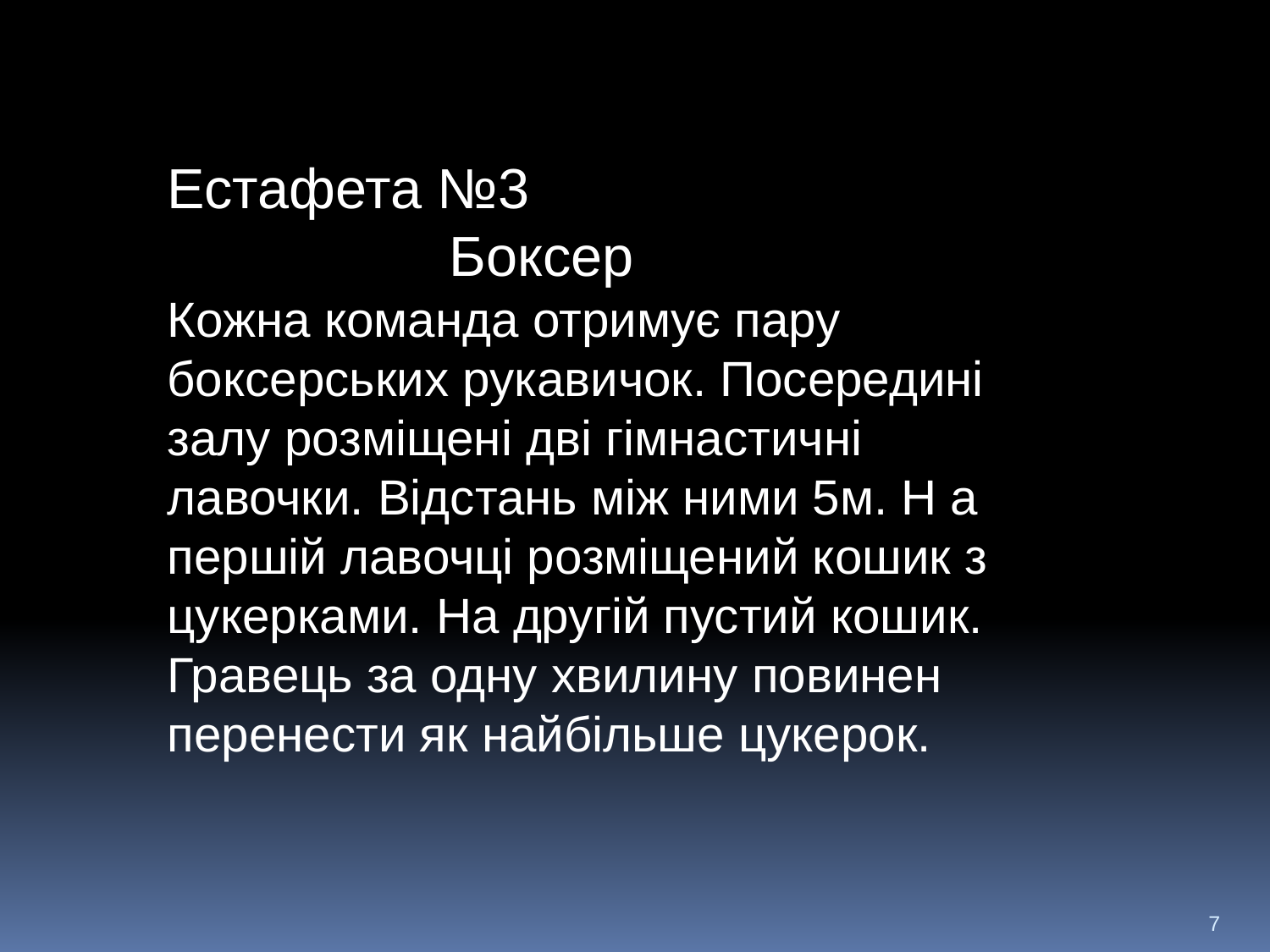

Естафета №3
                  Боксер
Кожна команда отримує пару боксерських рукавичок. Посередині залу розміщені дві гімнастичні   лавочки. Відстань між ними 5м. Н а першій лавочці розміщений кошик з цукерками. На другій пустий кошик. Гравець за одну хвилину повинен перенести як найбільше цукерок.
7